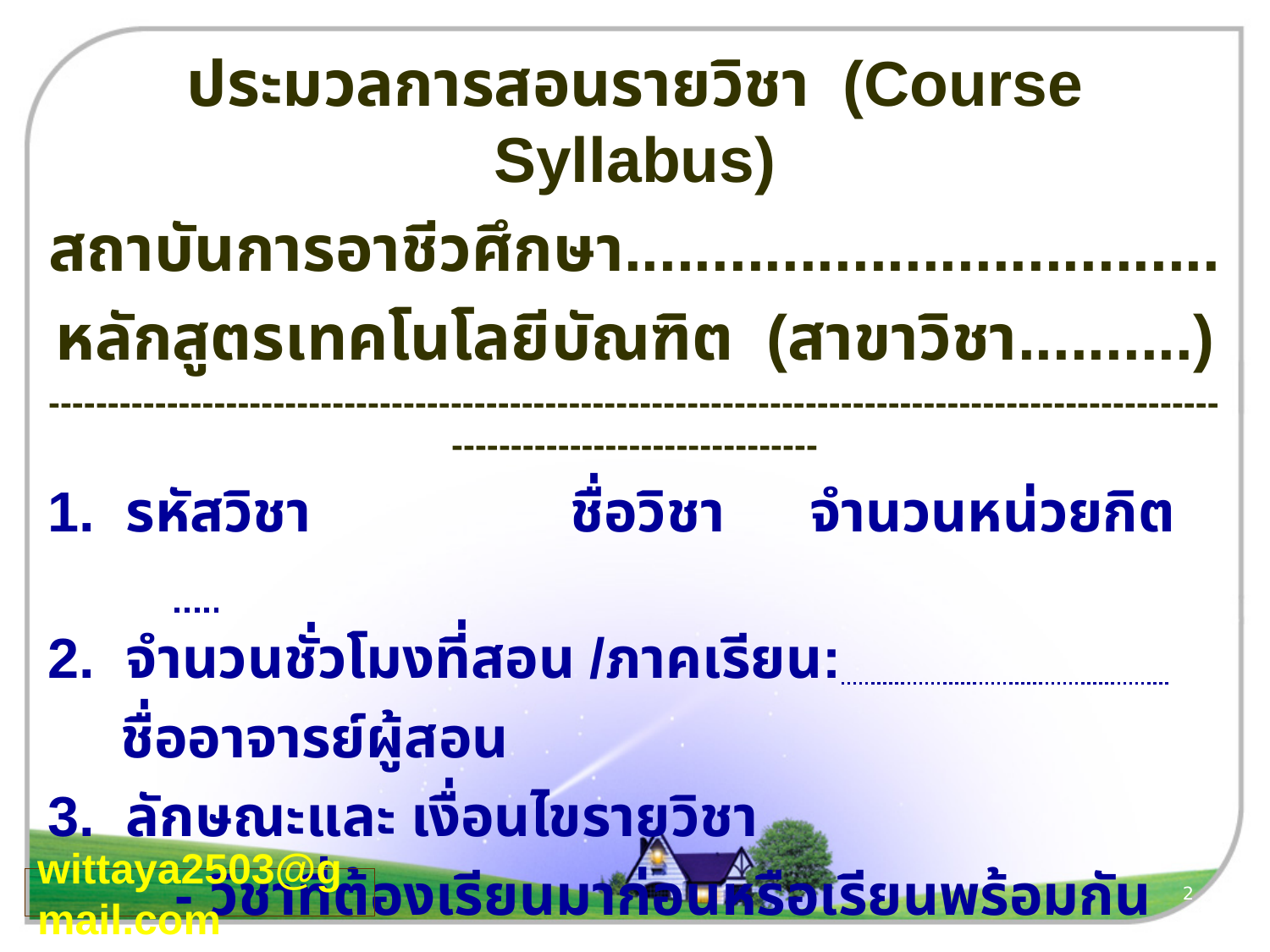

ประมวลการสอนรายวิชา  (Course Syllabus)
สถาบันการอาชีวศึกษา..................................
หลักสูตรเทคโนโลยีบัณฑิต  (สาขาวิชา..........)
----------------------------------------------------------------------------------------------------------------------------------
1.  รหัสวิชา		 ชื่อวิชา	จำนวนหน่วยกิต
2.  จำนวนชั่วโมงที่สอน /ภาคเรียน:
     ชื่ออาจารย์ผู้สอน
3.  ลักษณะและ เงื่อนไขรายวิชา
	- วิชาที่ต้องเรียนมาก่อนหรือเรียนพร้อมกัน
          - สถานภาพของวิชา

wittaya2503@gmail.com
2